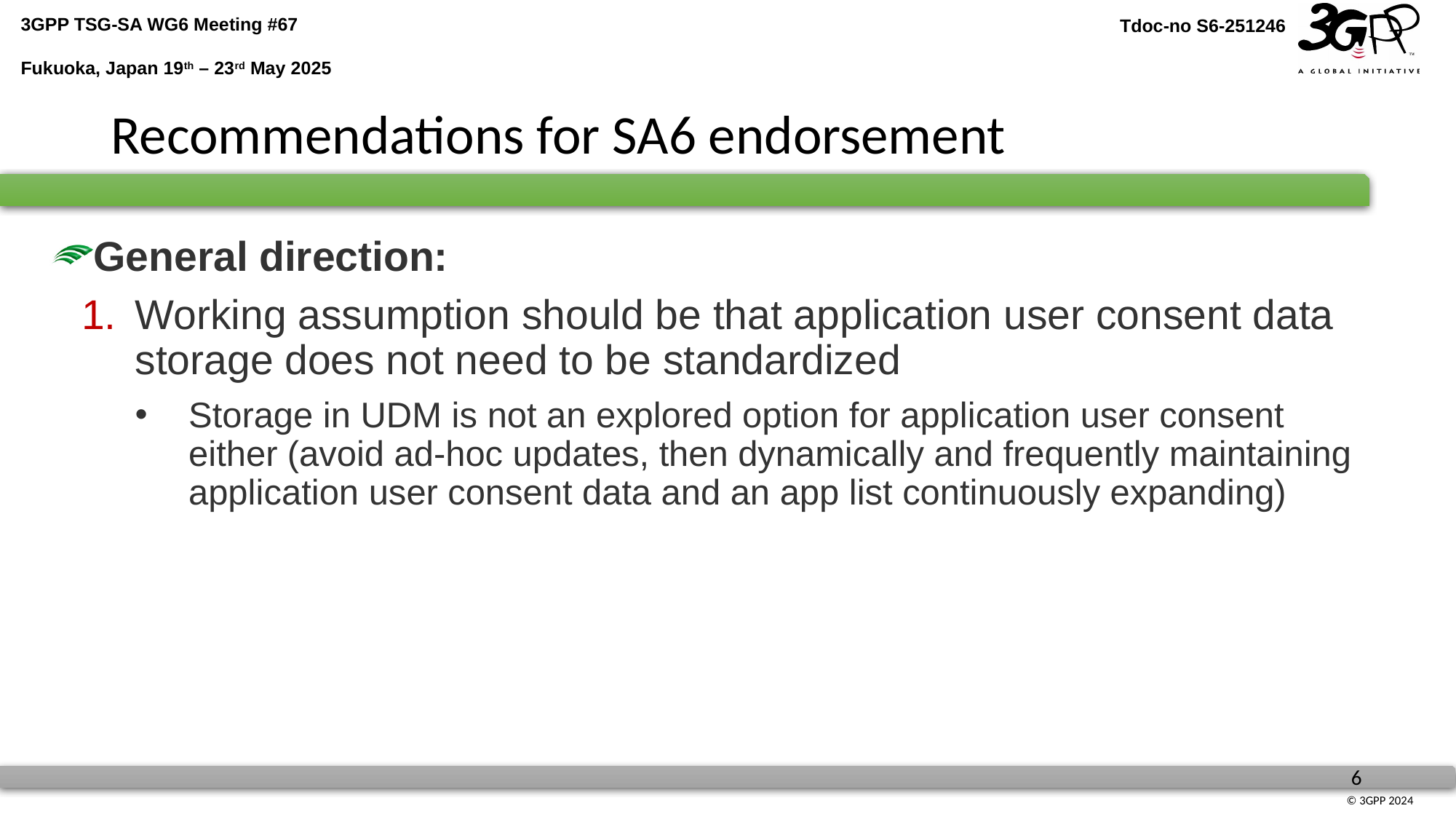

# Recommendations for SA6 endorsement
General direction:
Working assumption should be that application user consent data storage does not need to be standardized
Storage in UDM is not an explored option for application user consent either (avoid ad-hoc updates, then dynamically and frequently maintaining application user consent data and an app list continuously expanding)